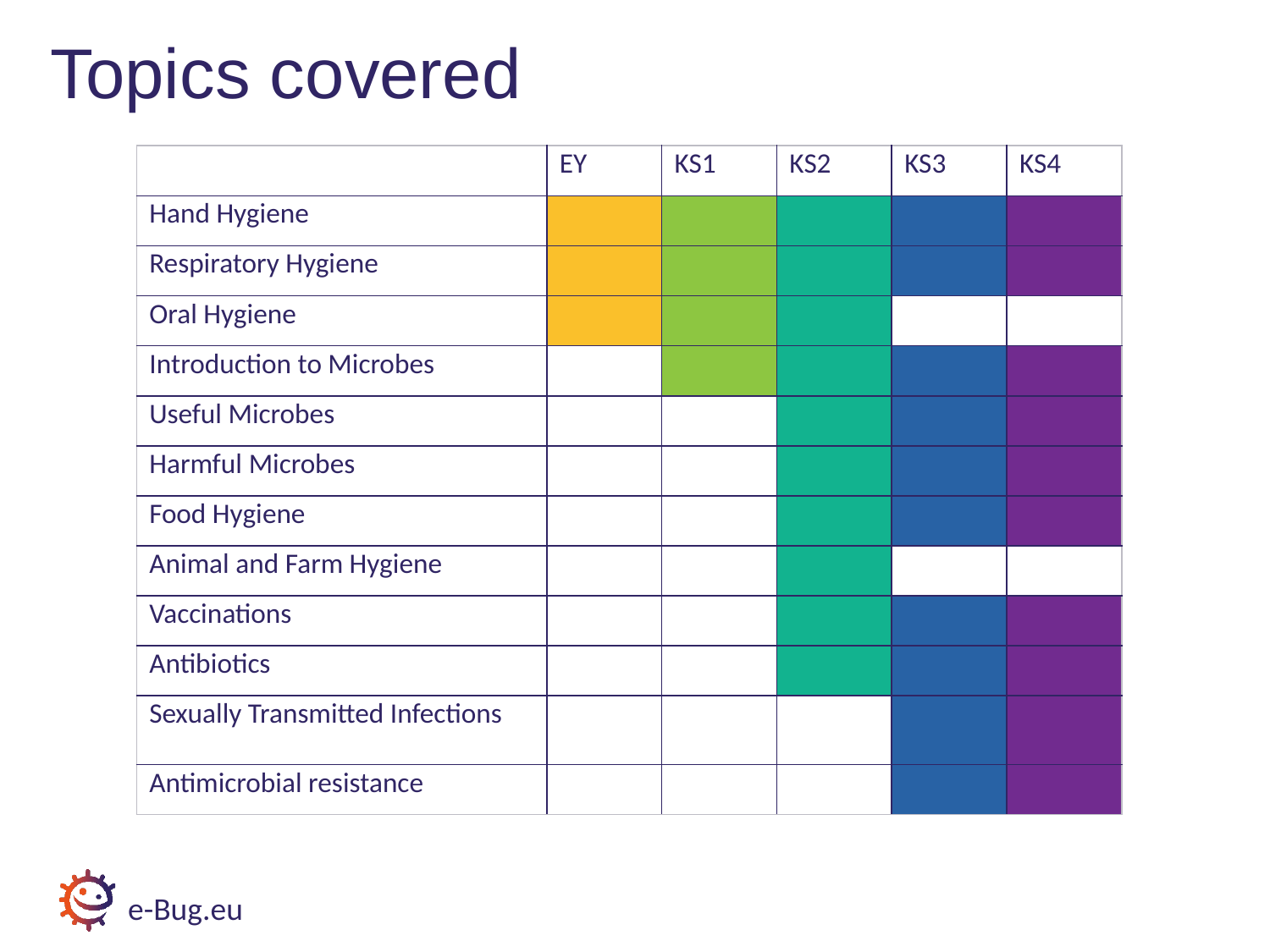

# Topics covered
|  | EY | KS1 | KS2 | KS3 | KS4 |
| --- | --- | --- | --- | --- | --- |
| Hand Hygiene |  |  |  |  |  |
| Respiratory Hygiene |  |  |  |  |  |
| Oral Hygiene |  |  |  |  |  |
| Introduction to Microbes |  |  |  |  |  |
| Useful Microbes |  |  |  |  |  |
| Harmful Microbes |  |  |  |  |  |
| Food Hygiene |  |  |  |  |  |
| Animal and Farm Hygiene |  |  |  |  |  |
| Vaccinations |  |  |  |  |  |
| Antibiotics |  |  |  |  |  |
| Sexually Transmitted Infections |  |  |  |  |  |
| Antimicrobial resistance |  |  |  |  |  |
e-Bug.eu